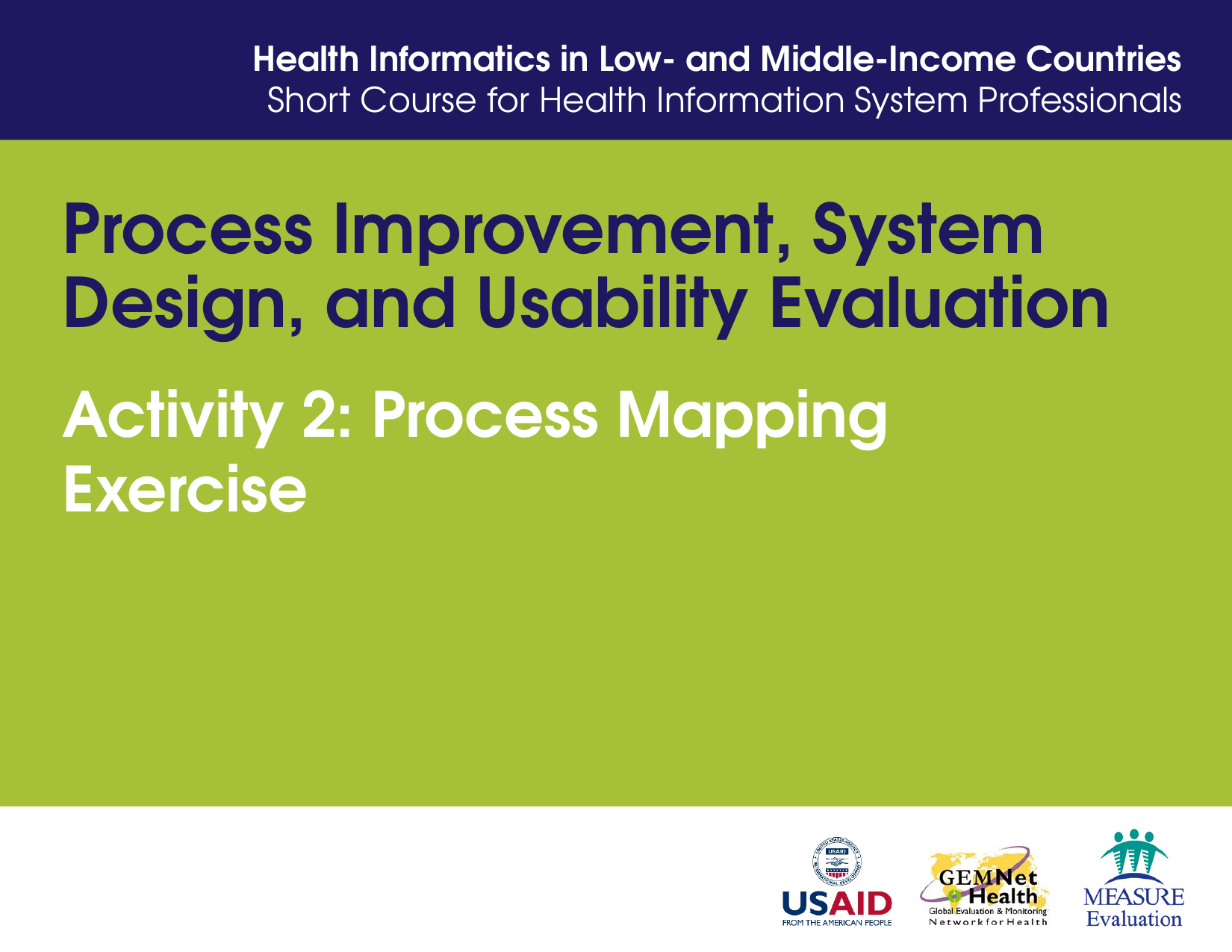

Health Informatics in Low- and Middle-Income Countries
Short Course for Health Information System Professionals
Process Improvement, System Design, and Usability Evaluation
Activity 2: Process Mapping Exercise